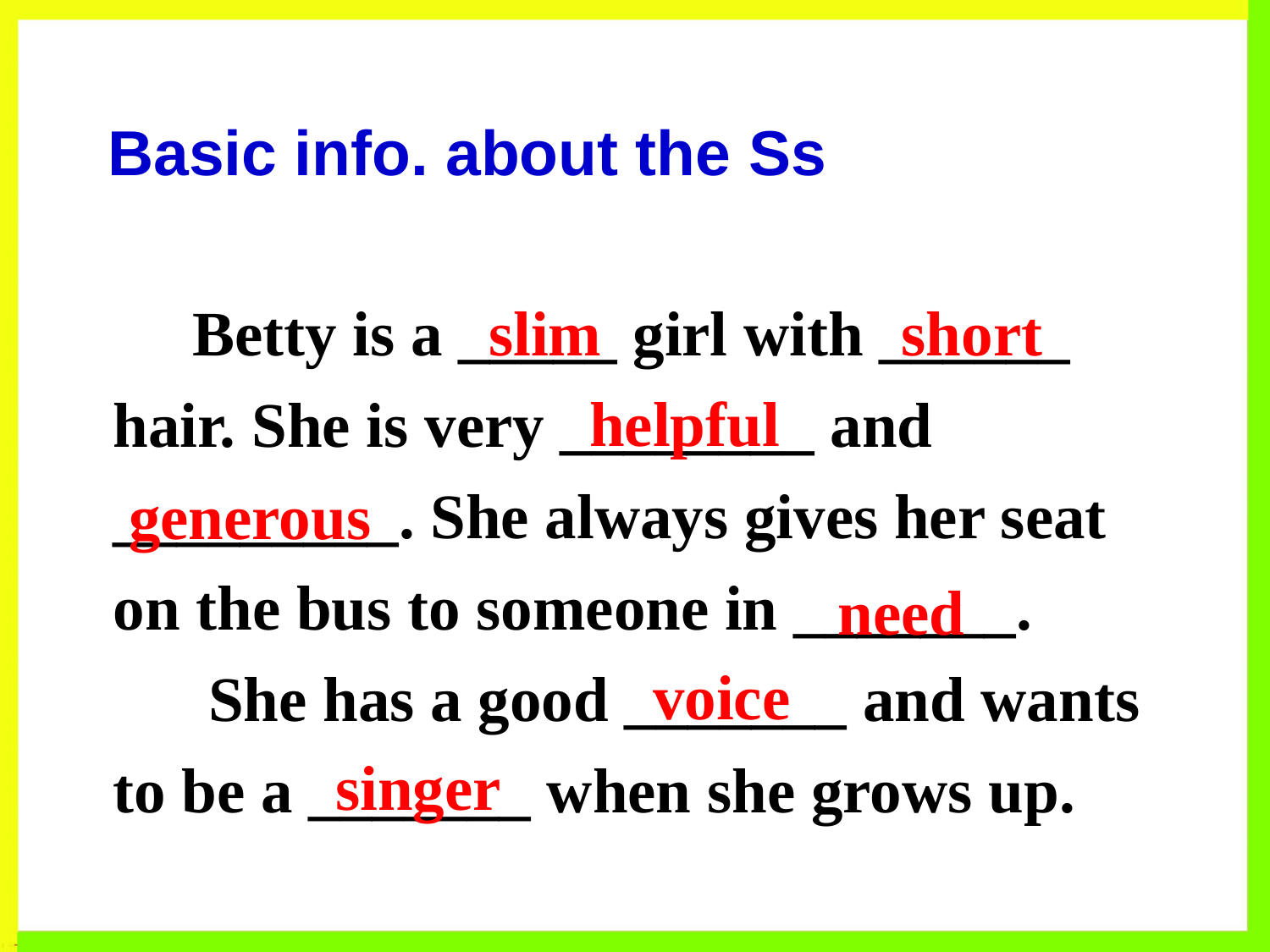

Basic info. about the Ss
        Betty is a _____ girl with ______ hair. She is very ________ and _________. She always gives her seat on the bus to someone in _______.
         She has a good _______ and wants to be a _______ when she grows up.
slim
short
helpful
generous
need
voice
singer